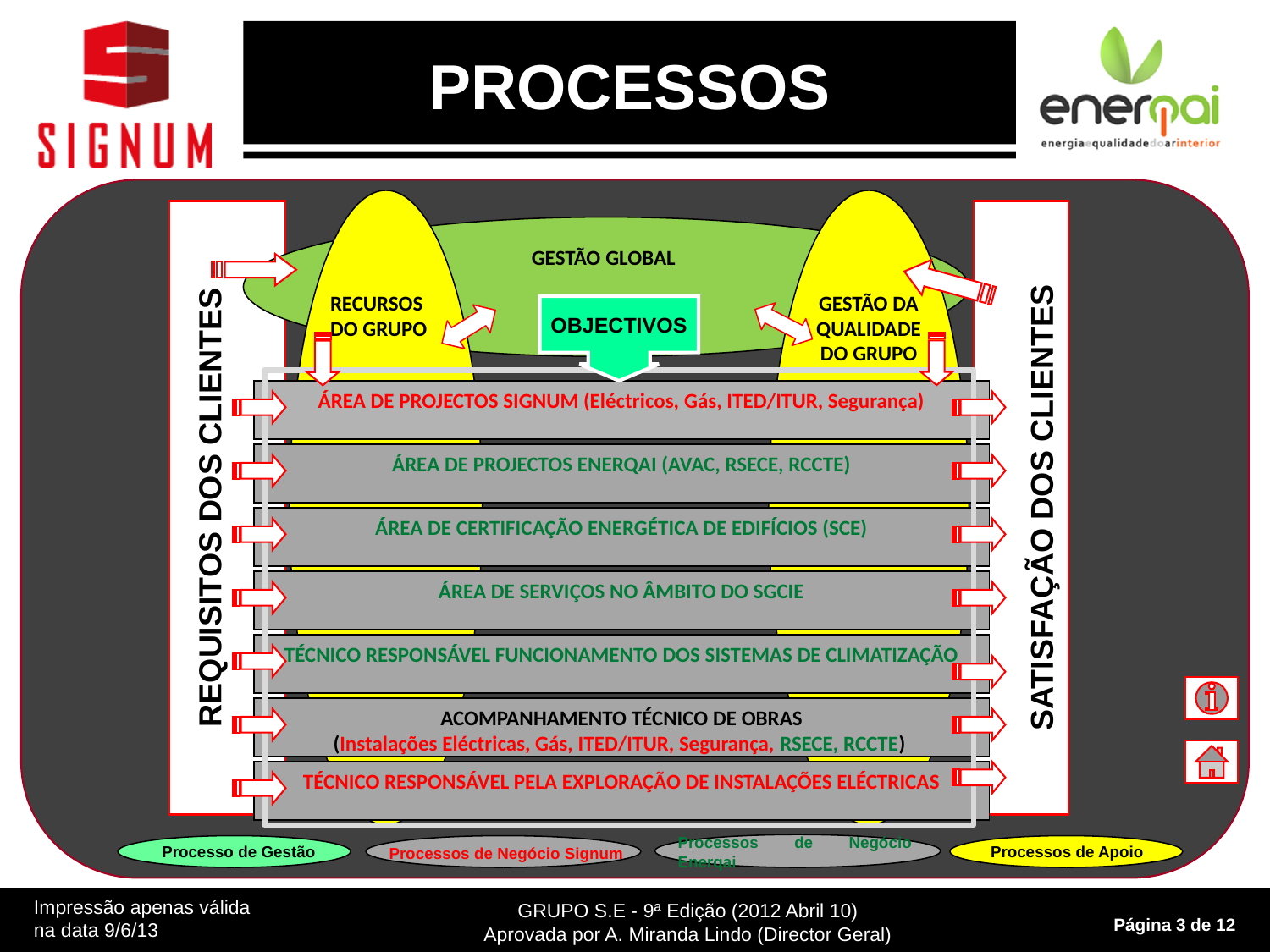

PROCESSOS
RECURSOS
DO GRUPO
GESTÃO DA QUALIDADE
DO GRUPO
GESTÃO GLOBAL
DO GRUPO
ÁREA DE PROJECTOS SIGNUM (Eléctricos, Gás, ITED/ITUR, Segurança)
ÁREA DE PROJECTOS ENERQAI (AVAC, RSECE, RCCTE)
ÁREA DE CERTIFICAÇÃO ENERGÉTICA DE EDIFÍCIOS (SCE)
ÁREA DE SERVIÇOS NO ÂMBITO DO SGCIE
TÉCNICO RESPONSÁVEL FUNCIONAMENTO DOS SISTEMAS DE CLIMATIZAÇÃO
ACOMPANHAMENTO TÉCNICO DE OBRAS
(Instalações Eléctricas, Gás, ITED/ITUR, Segurança, RSECE, RCCTE)
TÉCNICO RESPONSÁVEL PELA EXPLORAÇÃO DE INSTALAÇÕES ELÉCTRICAS

OBJECTIVOS

REQUISITOS DOS CLIENTES

SATISFAÇÃO DOS CLIENTES

Processo de Gestão

Processos de Negócio Enerqai

Processos de Apoio
Processos de Negócio Signum
Impressão apenas válida na data 9/6/13
GRUPO S.E - 9ª Edição (2012 Abril 10)
Aprovada por A. Miranda Lindo (Director Geral)